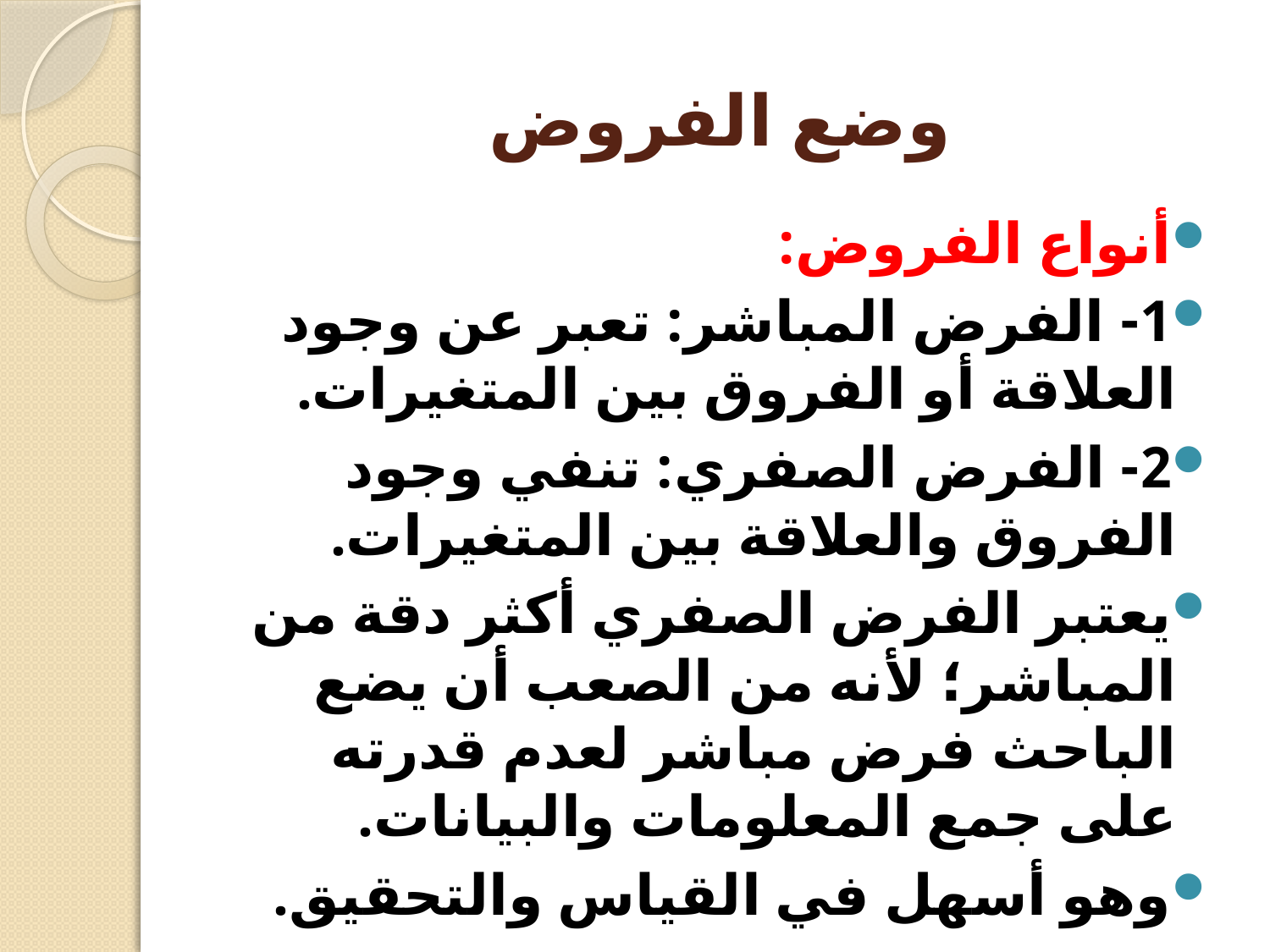

# وضع الفروض
أنواع الفروض:
1- الفرض المباشر: تعبر عن وجود العلاقة أو الفروق بين المتغيرات.
2- الفرض الصفري: تنفي وجود الفروق والعلاقة بين المتغيرات.
يعتبر الفرض الصفري أكثر دقة من المباشر؛ لأنه من الصعب أن يضع الباحث فرض مباشر لعدم قدرته على جمع المعلومات والبيانات.
وهو أسهل في القياس والتحقيق.